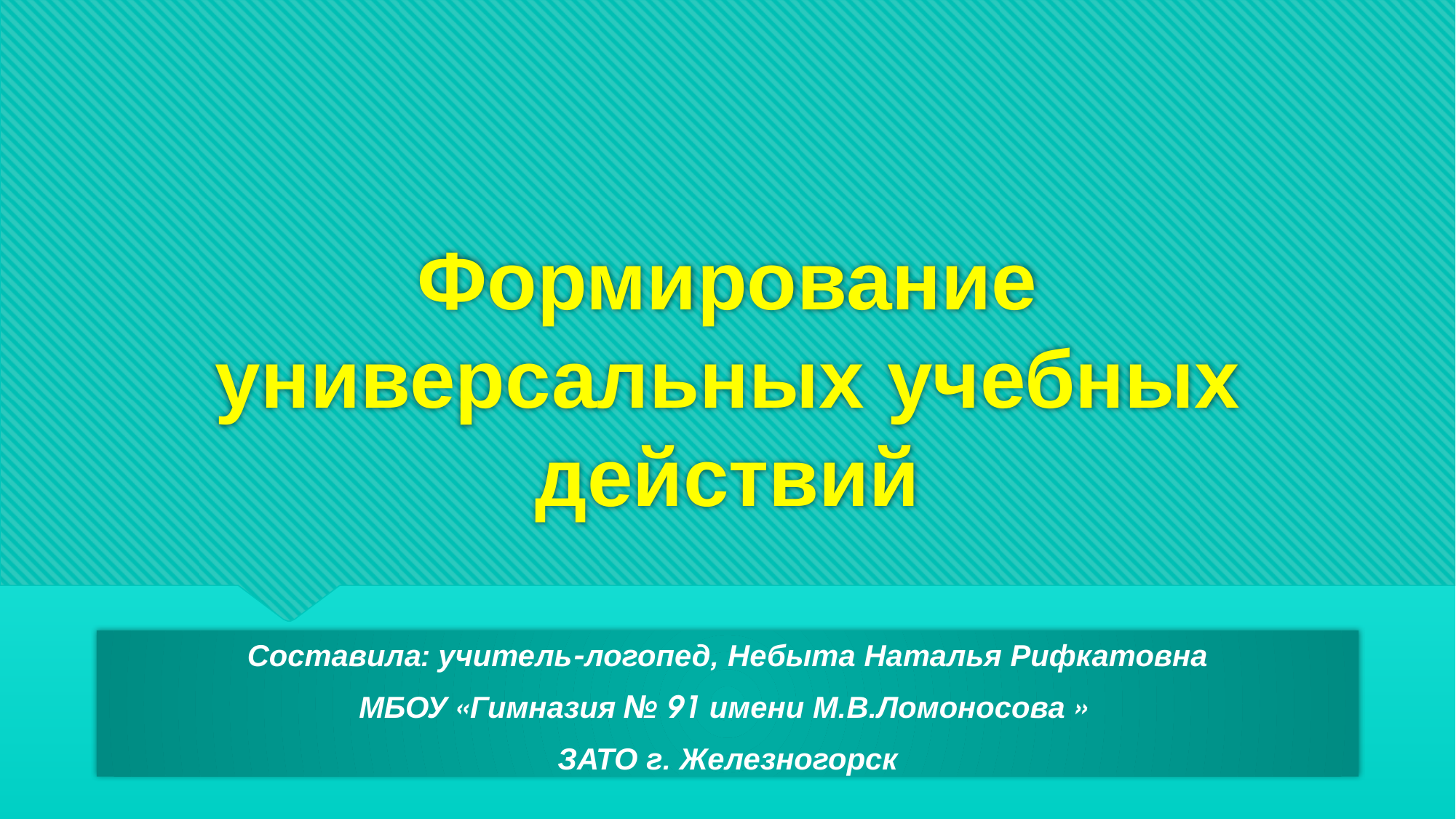

# Формирование универсальных учебных действий
Составила: учитель-логопед, Небыта Наталья Рифкатовна
МБОУ «Гимназия № 91 имени М.В.Ломоносова »
ЗАТО г. Железногорск